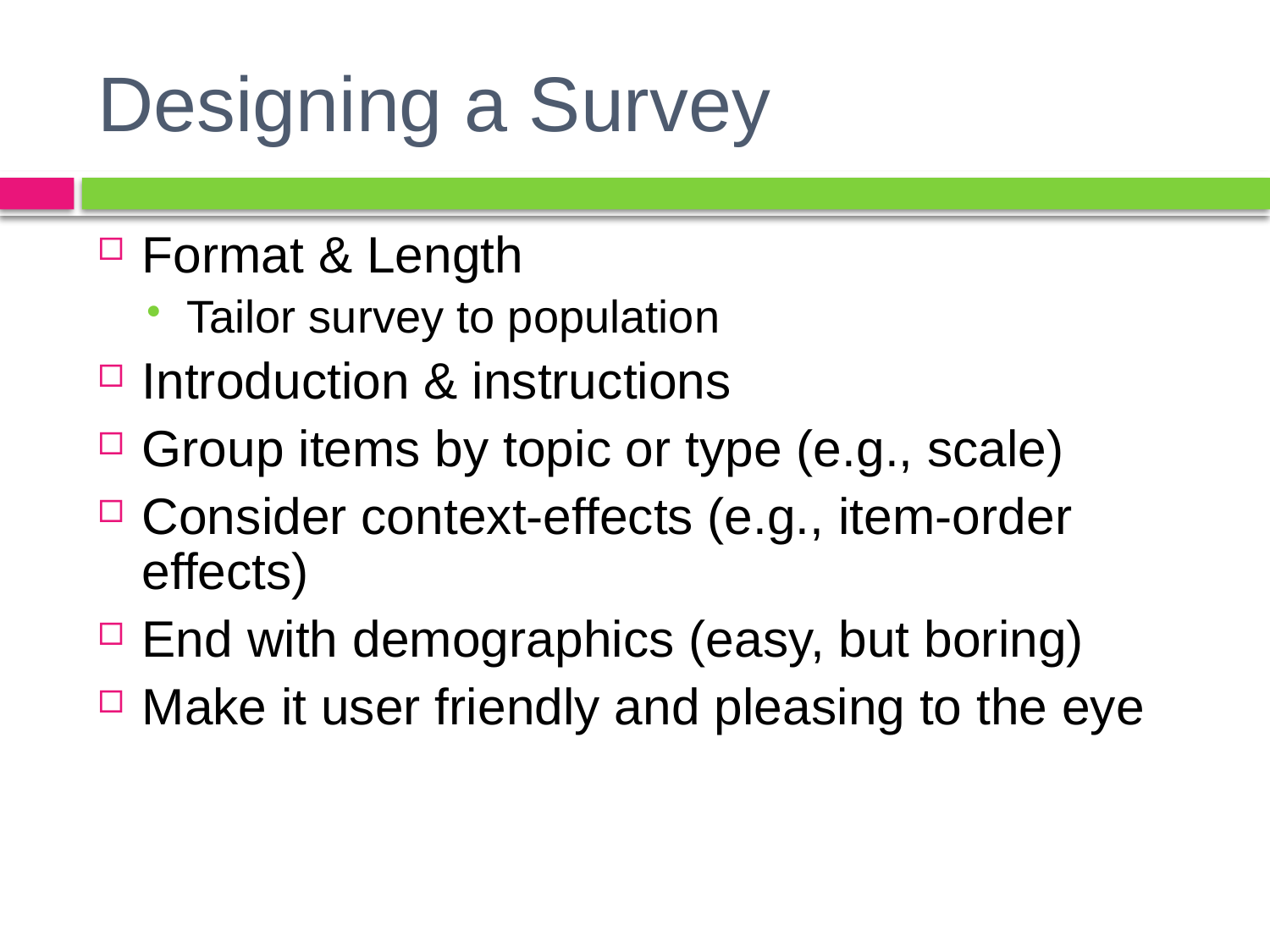

# Designing a Survey
Format & Length
Tailor survey to population
Introduction & instructions
Group items by topic or type (e.g., scale)
Consider context-effects (e.g., item-order effects)
End with demographics (easy, but boring)
Make it user friendly and pleasing to the eye